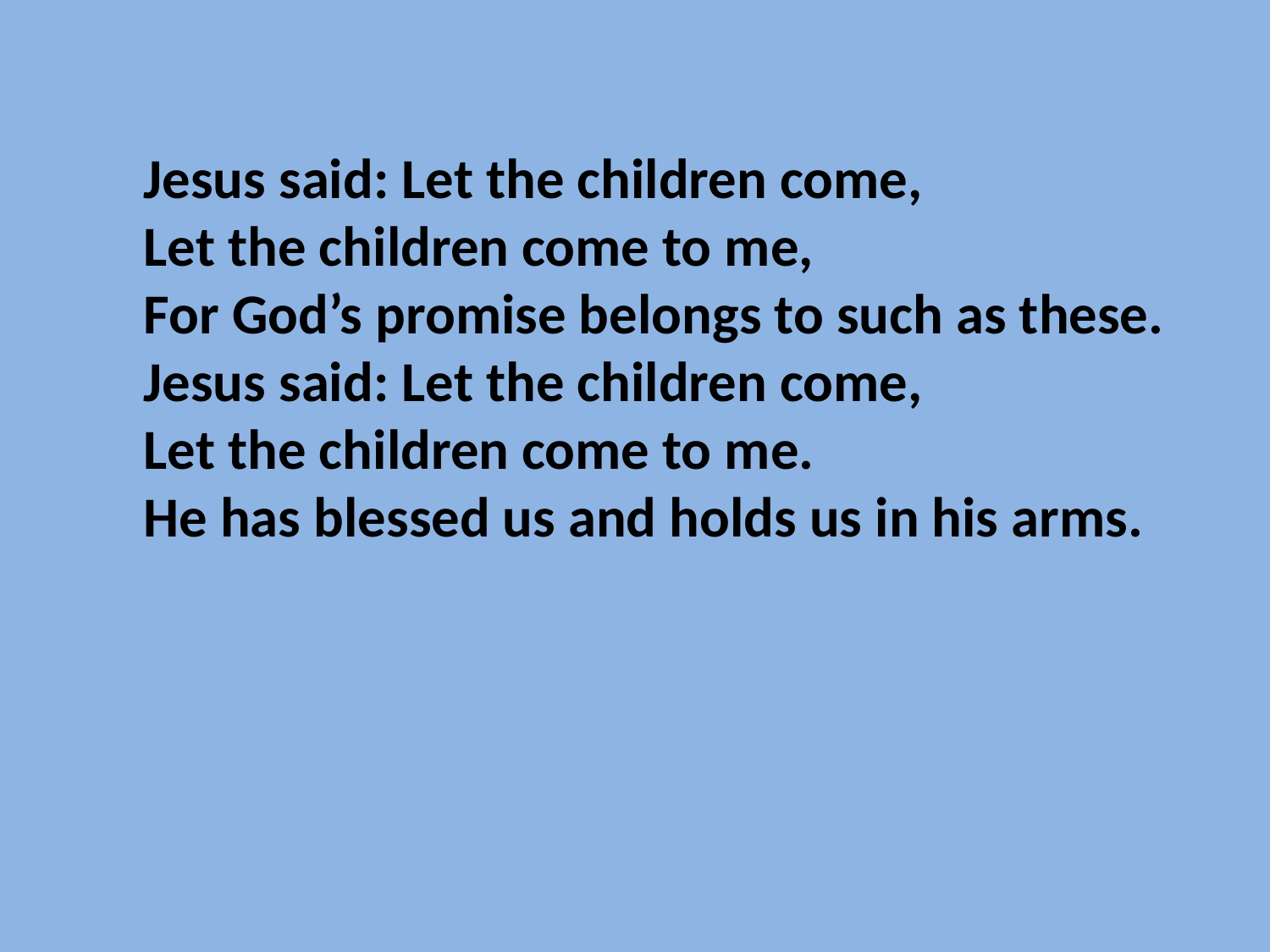

Jesus said: Let the children come,
Let the children come to me,
For God’s promise belongs to such as these.
Jesus said: Let the children come,
Let the children come to me.
He has blessed us and holds us in his arms.